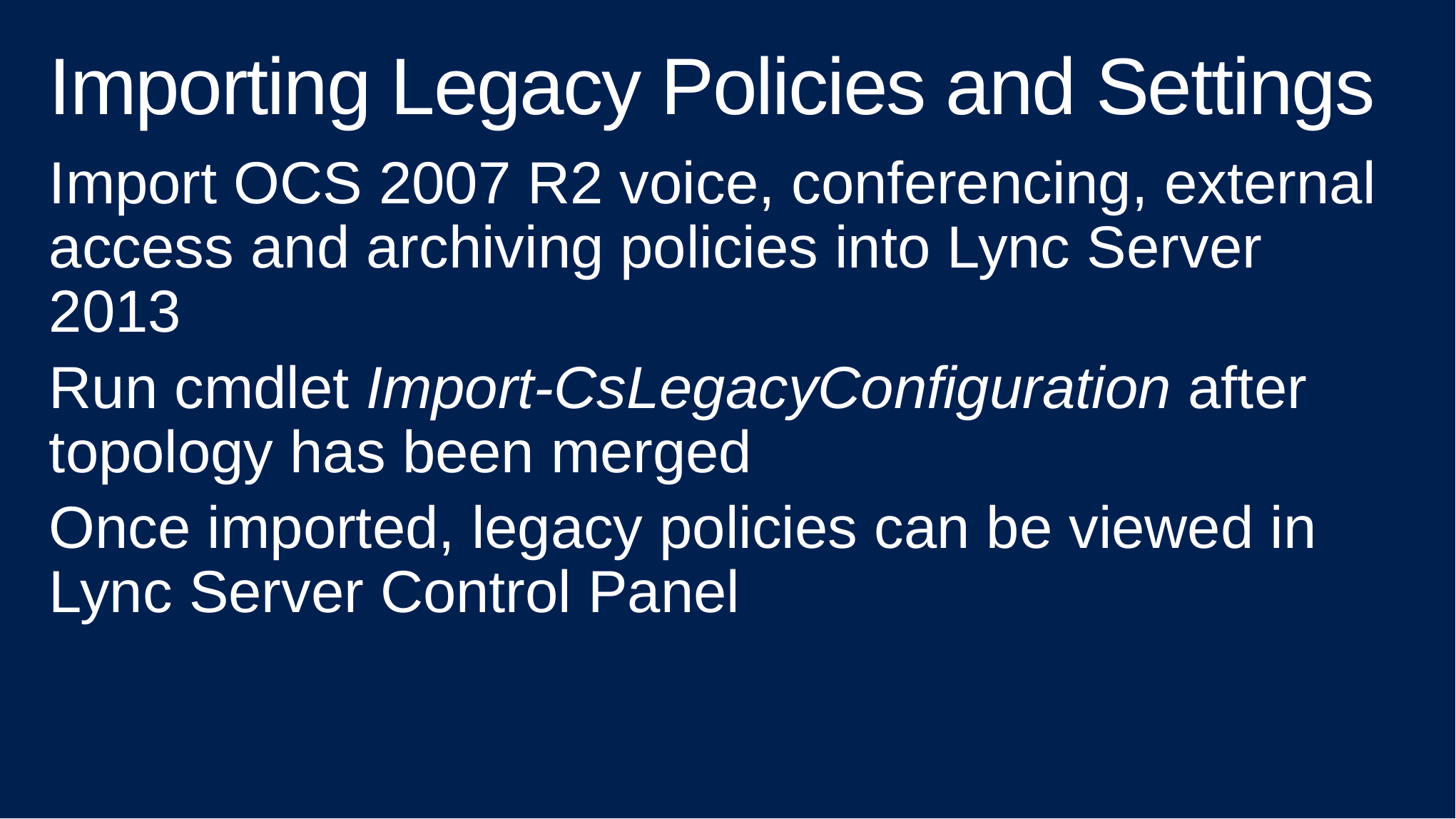

# Importing Legacy Policies and Settings
Import OCS 2007 R2 voice, conferencing, external access and archiving policies into Lync Server 2013
Run cmdlet Import-CsLegacyConfiguration after topology has been merged
Once imported, legacy policies can be viewed in Lync Server Control Panel